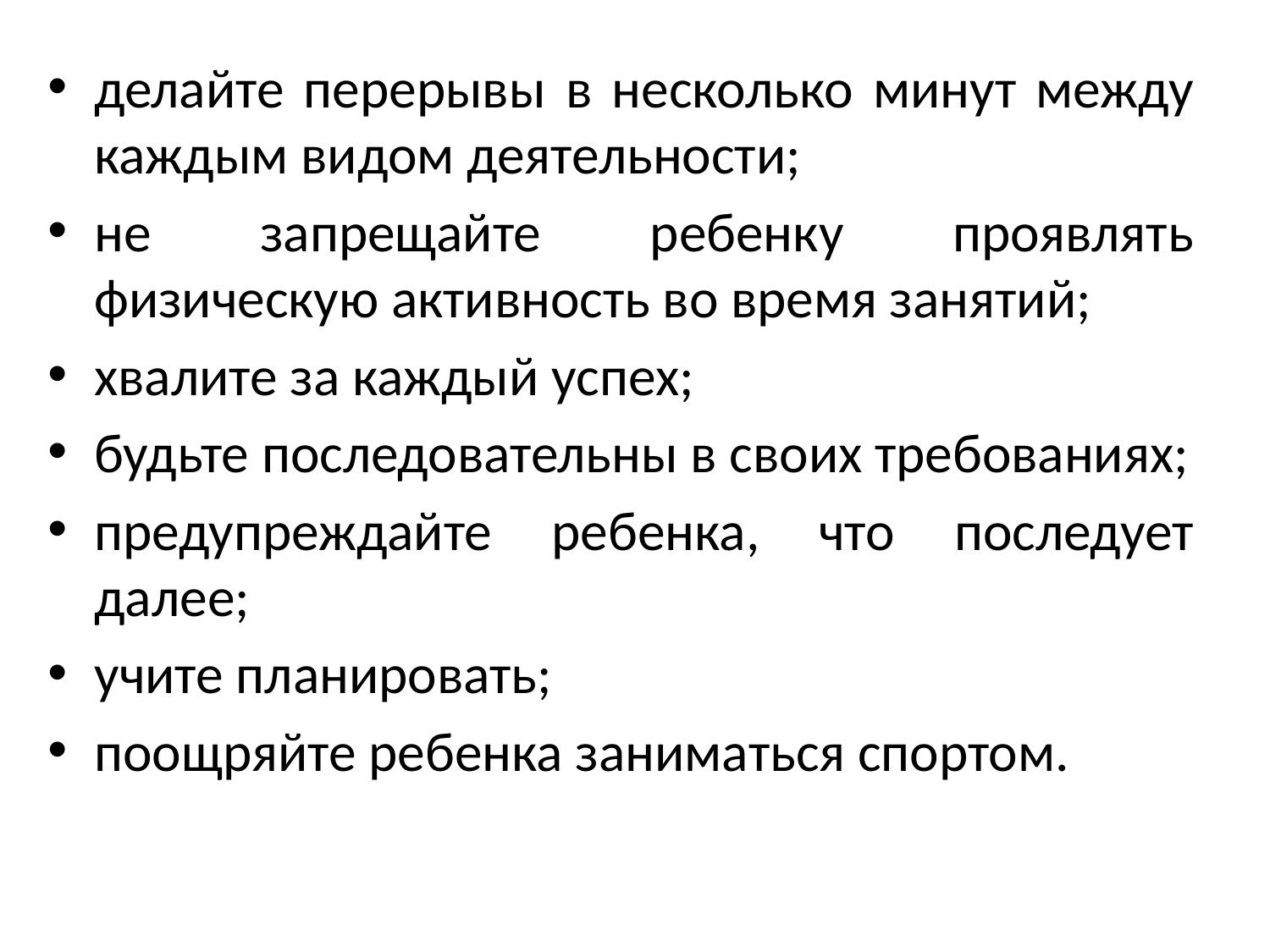

делайте перерывы в несколько минут между каждым видом деятельности;
не запрещайте ребенку проявлять физическую активность во время занятий;
хвалите за каждый успех;
будьте последовательны в своих требованиях;
предупреждайте ребенка, что последует далее;
учите планировать;
поощряйте ребенка заниматься спортом.